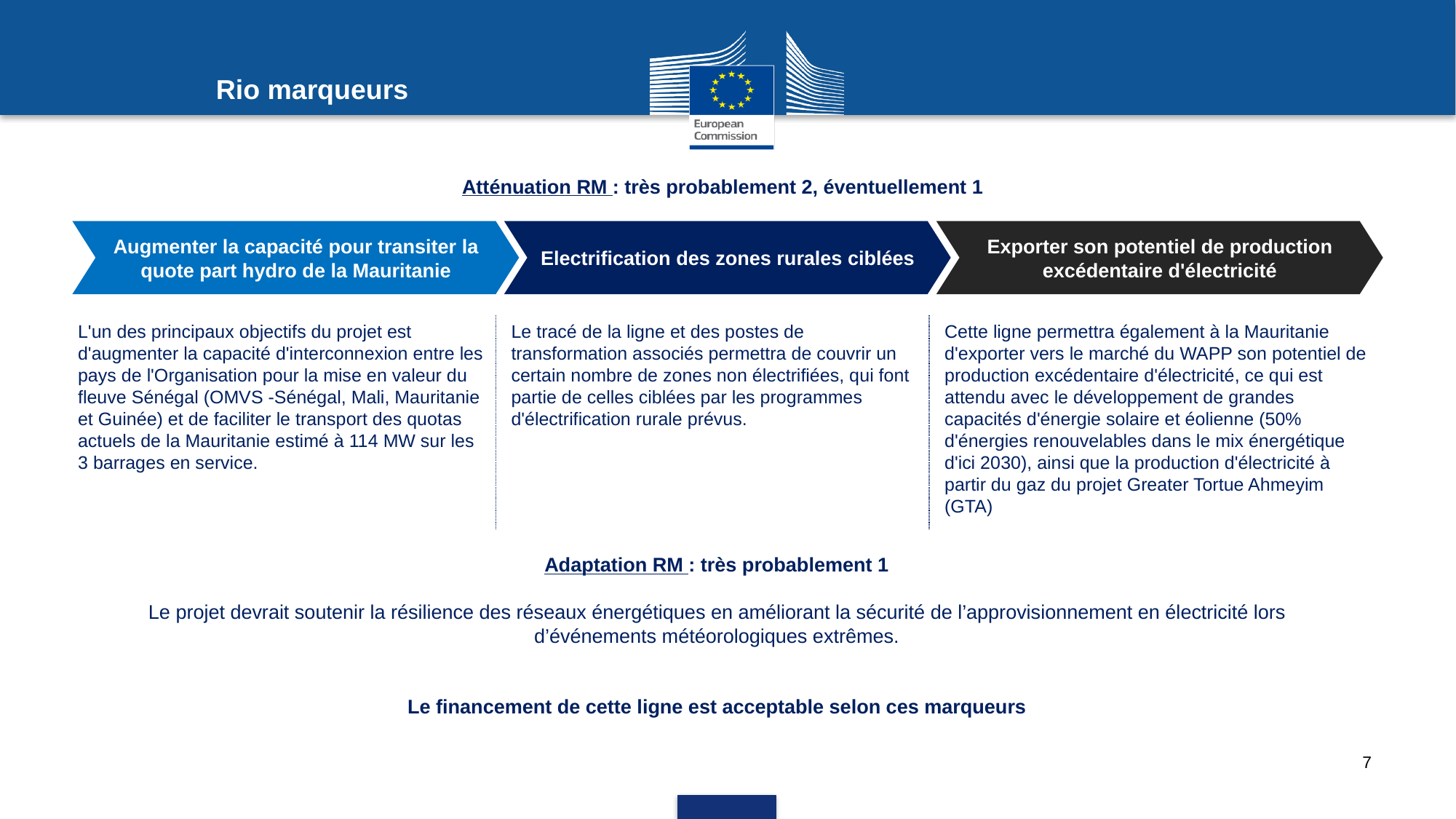

Rio marqueurs
Atténuation RM : très probablement 2, éventuellement 1
Augmenter la capacité pour transiter la quote part hydro de la Mauritanie
Electrification des zones rurales ciblées
Exporter son potentiel de production excédentaire d'électricité
L'un des principaux objectifs du projet est d'augmenter la capacité d'interconnexion entre les pays de l'Organisation pour la mise en valeur du fleuve Sénégal (OMVS -Sénégal, Mali, Mauritanie et Guinée) et de faciliter le transport des quotas actuels de la Mauritanie estimé à 114 MW sur les 3 barrages en service.
Le tracé de la ligne et des postes de transformation associés permettra de couvrir un certain nombre de zones non électrifiées, qui font partie de celles ciblées par les programmes d'électrification rurale prévus.
Cette ligne permettra également à la Mauritanie d'exporter vers le marché du WAPP son potentiel de production excédentaire d'électricité, ce qui est attendu avec le développement de grandes capacités d'énergie solaire et éolienne (50% d'énergies renouvelables dans le mix énergétique d'ici 2030), ainsi que la production d'électricité à partir du gaz du projet Greater Tortue Ahmeyim (GTA)
Adaptation RM : très probablement 1

Le projet devrait soutenir la résilience des réseaux énergétiques en améliorant la sécurité de l’approvisionnement en électricité lors d’événements météorologiques extrêmes.

Le financement de cette ligne est acceptable selon ces marqueurs

7